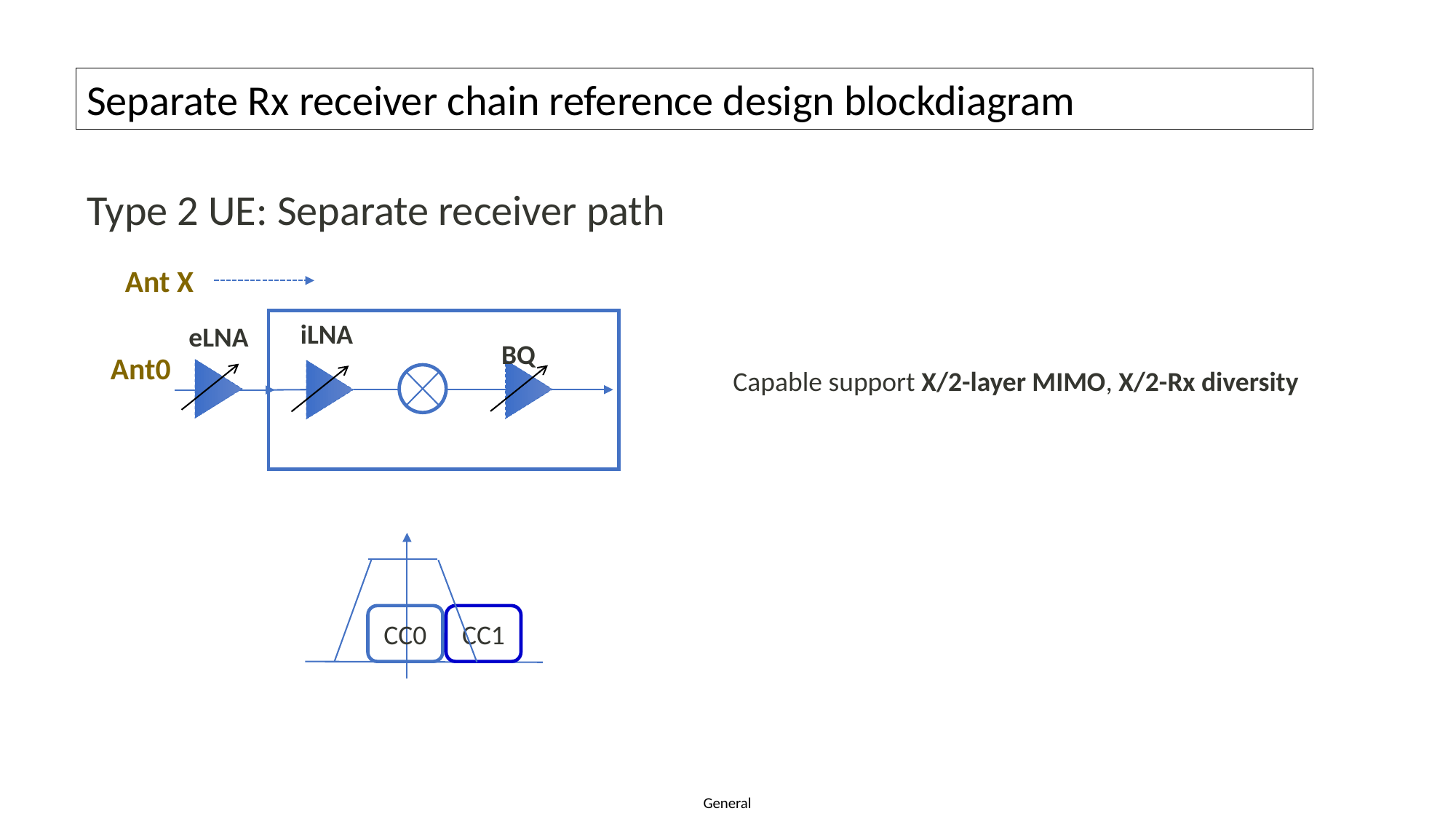

Separate Rx receiver chain reference design blockdiagram
Type 2 UE: Separate receiver path
Ant X

iLNA
eLNA
BQ
Ant0
Capable support X/2-layer MIMO, X/2-Rx diversity

CC0
CC1